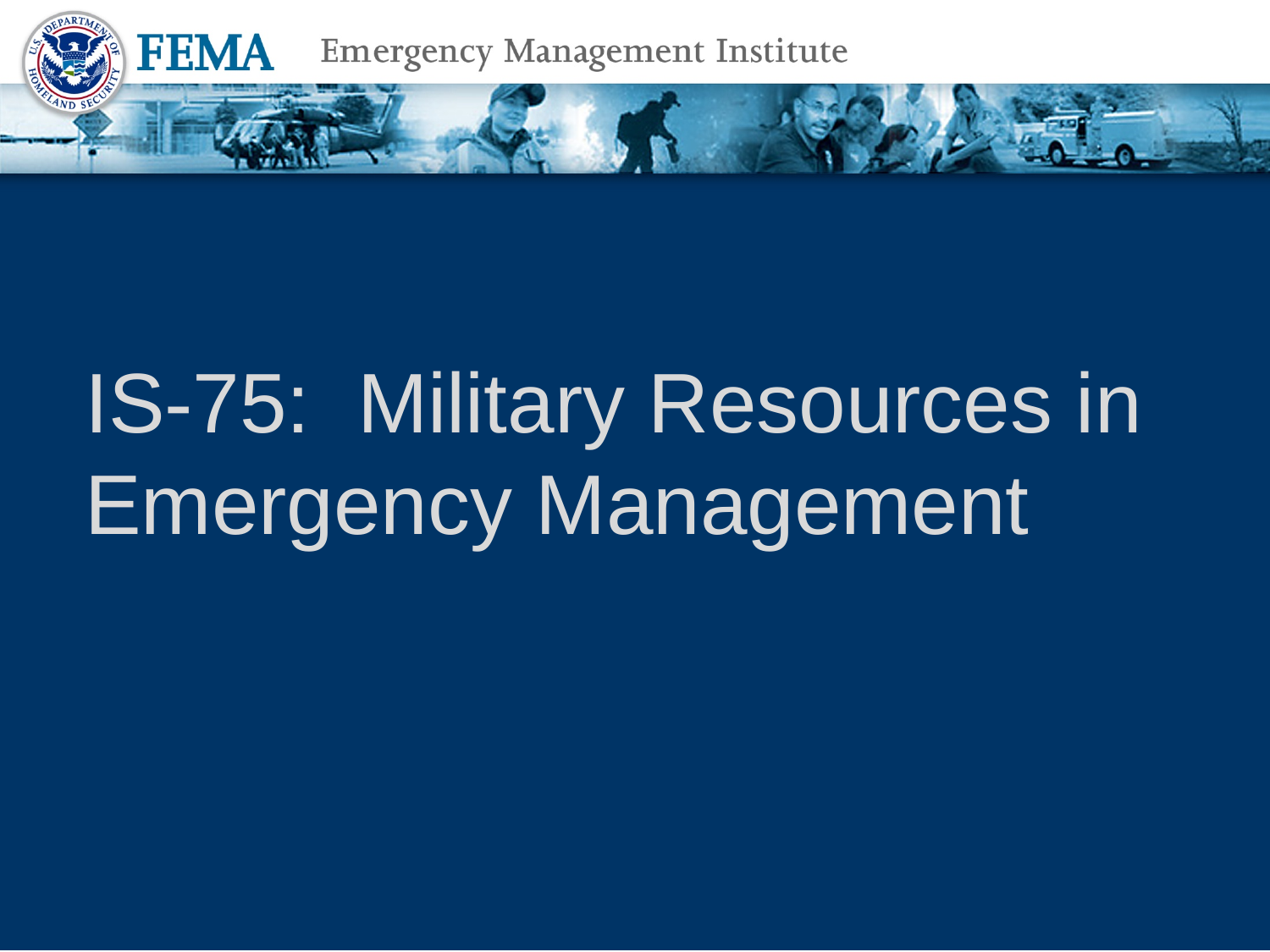

# IS-75:  Military Resources in Emergency Management